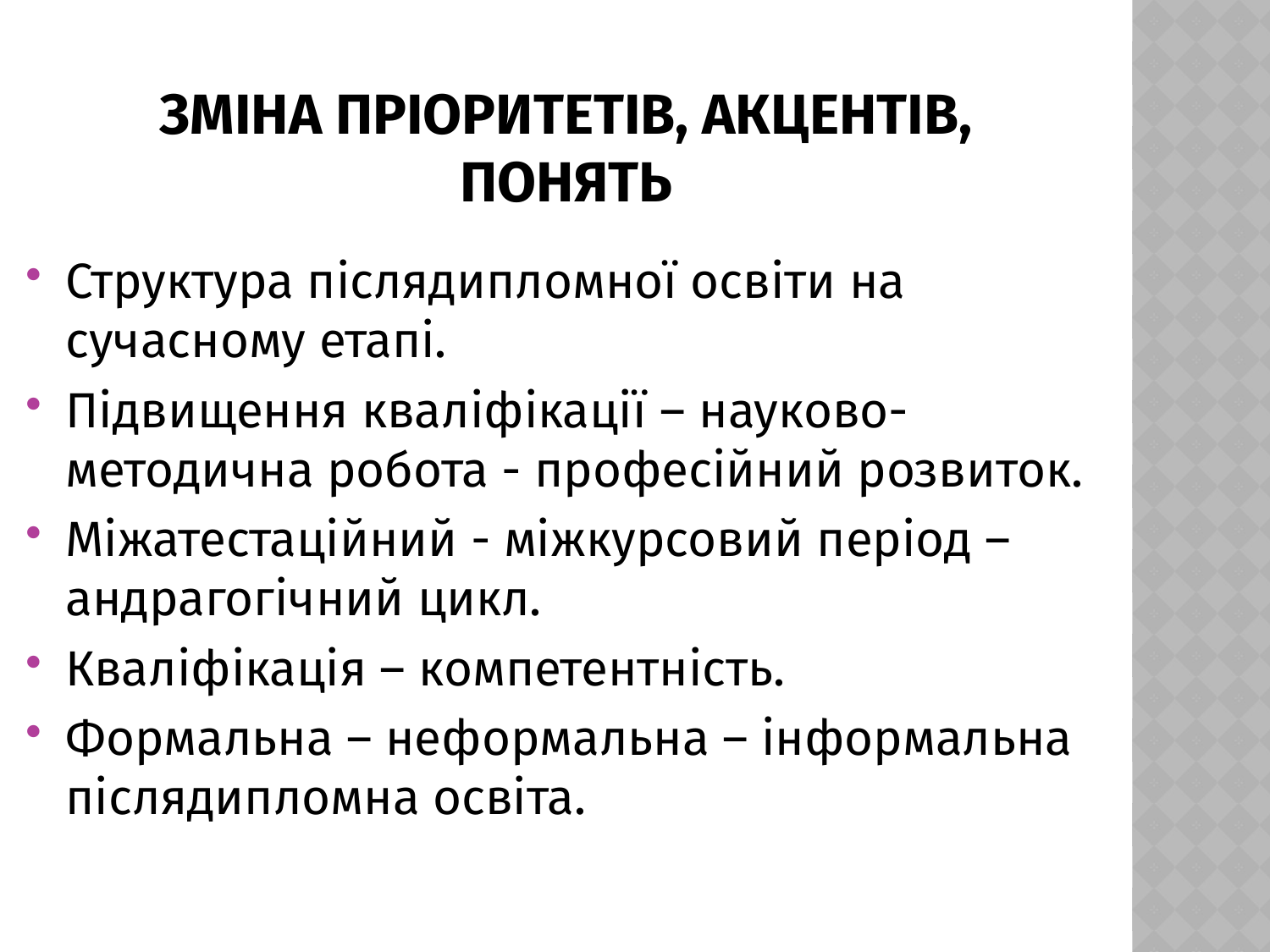

# Зміна пріоритетів, акцентів, понять
Структура післядипломної освіти на сучасному етапі.
Підвищення кваліфікації – науково-методична робота - професійний розвиток.
Міжатестаційний - міжкурсовий період –андрагогічний цикл.
Кваліфікація – компетентність.
Формальна – неформальна – інформальна післядипломна освіта.